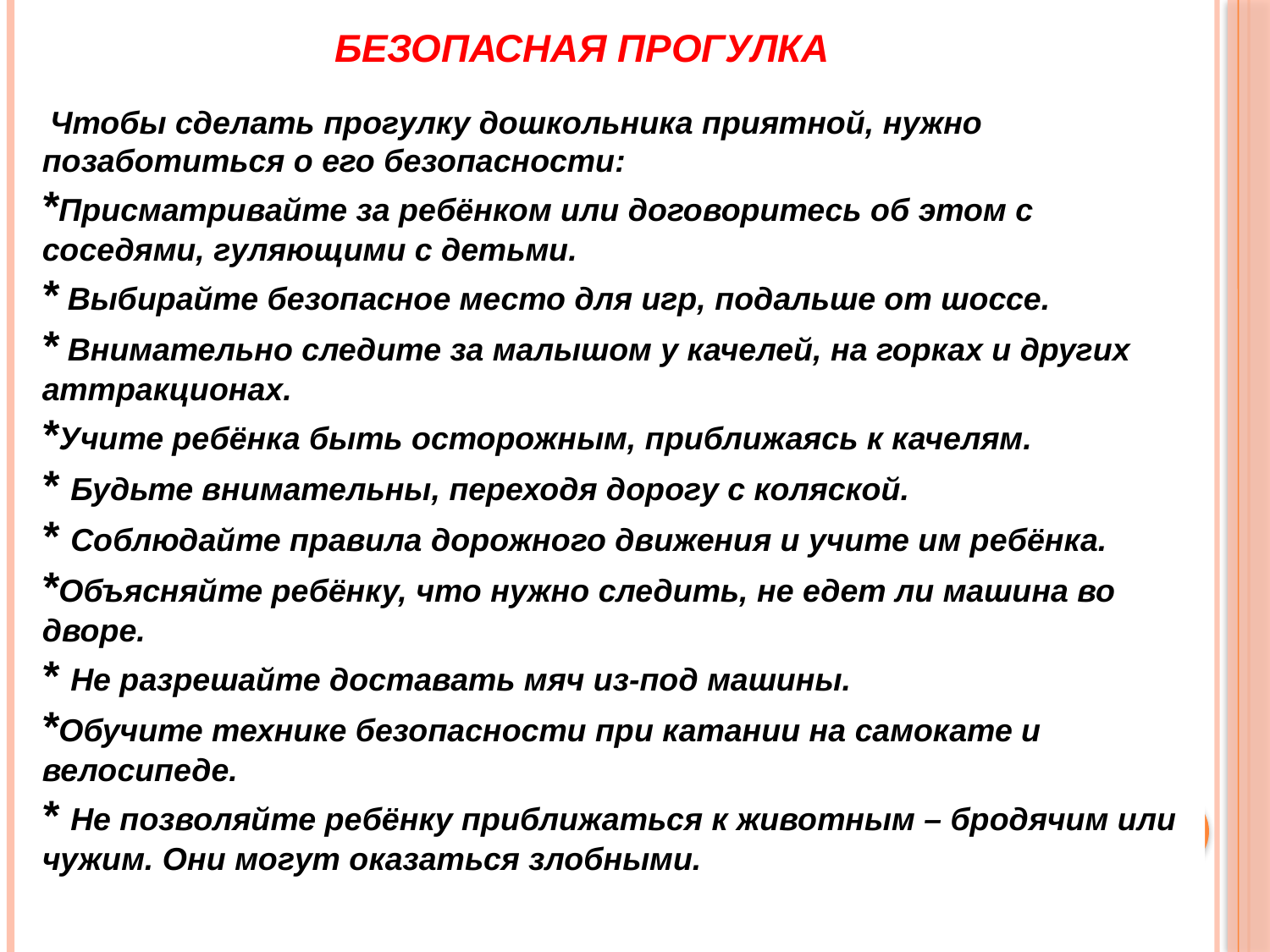

# Безопасная прогулка
 Чтобы сделать прогулку дошкольника приятной, нужно позаботиться о его безопасности:
*Присматривайте за ребёнком или договоритесь об этом с соседями, гуляющими с детьми.
* Выбирайте безопасное место для игр, подальше от шоссе.
* Внимательно следите за малышом у качелей, на горках и других аттракционах.
*Учите ребёнка быть осторожным, приближаясь к качелям.
* Будьте внимательны, переходя дорогу с коляской.
* Соблюдайте правила дорожного движения и учите им ребёнка.
*Объясняйте ребёнку, что нужно следить, не едет ли машина во дворе.
* Не разрешайте доставать мяч из-под машины.
*Обучите технике безопасности при катании на самокате и велосипеде.
* Не позволяйте ребёнку приближаться к животным – бродячим или чужим. Они могут оказаться злобными.